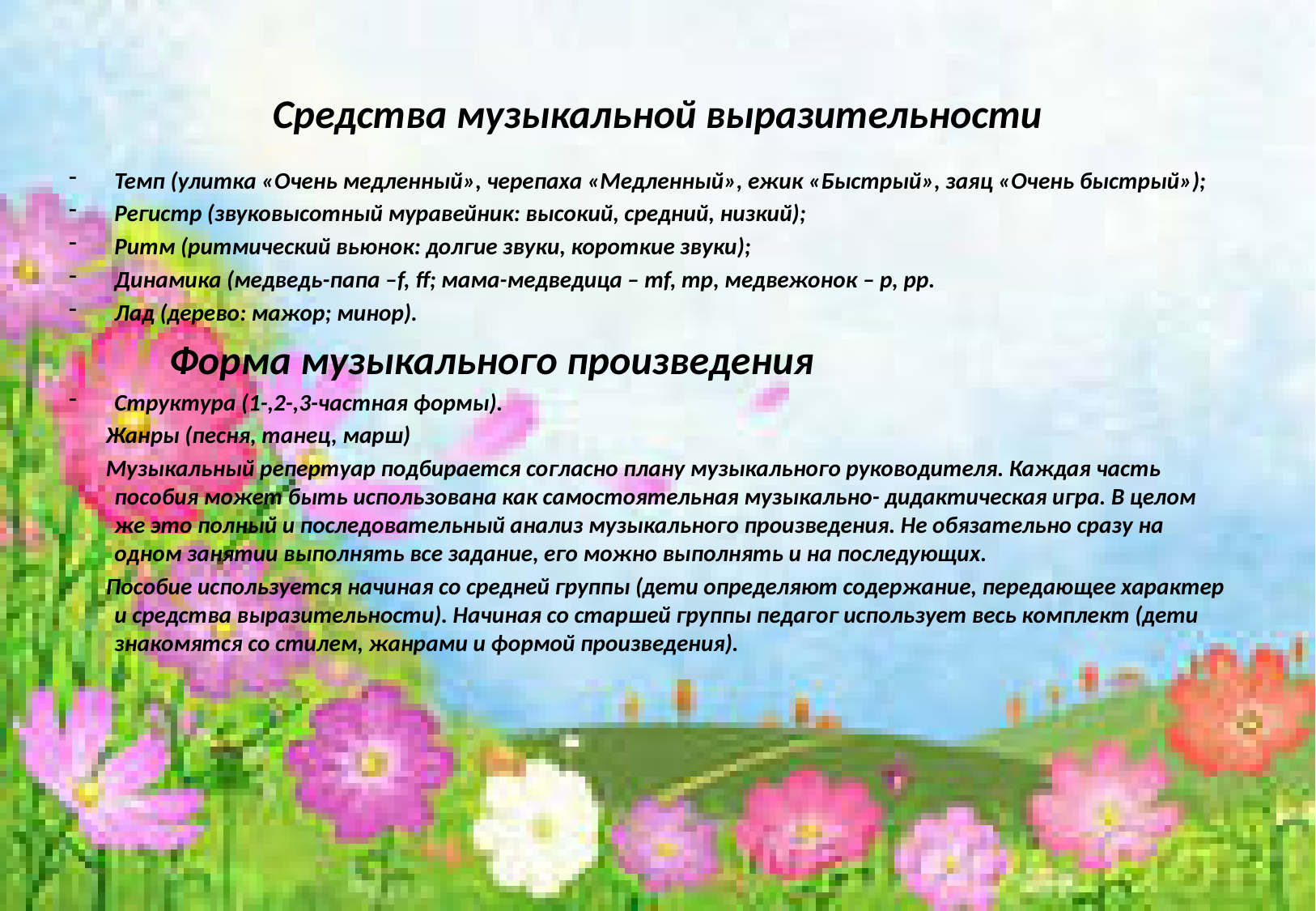

# Средства музыкальной выразительности
Темп (улитка «Очень медленный», черепаха «Медленный», ежик «Быстрый», заяц «Очень быстрый»);
Регистр (звуковысотный муравейник: высокий, средний, низкий);
Ритм (ритмический вьюнок: долгие звуки, короткие звуки);
Динамика (медведь-папа –f, ff; мама-медведица – mf, mp, медвежонок – p, pp.
Лад (дерево: мажор; минор).
                   Форма музыкального произведения
Структура (1-,2-,3-частная формы).
       Жанры (песня, танец, марш)
       Музыкальный репертуар подбирается согласно плану музыкального руководителя. Каждая часть пособия может быть использована как самостоятельная музыкально- дидактическая игра. В целом же это полный и последовательный анализ музыкального произведения. Не обязательно сразу на одном занятии выполнять все задание, его можно выполнять и на последующих.
       Пособие используется начиная со средней группы (дети определяют содержание, передающее характер и средства выразительности). Начиная со старшей группы педагог использует весь комплект (дети знакомятся со стилем, жанрами и формой произведения).